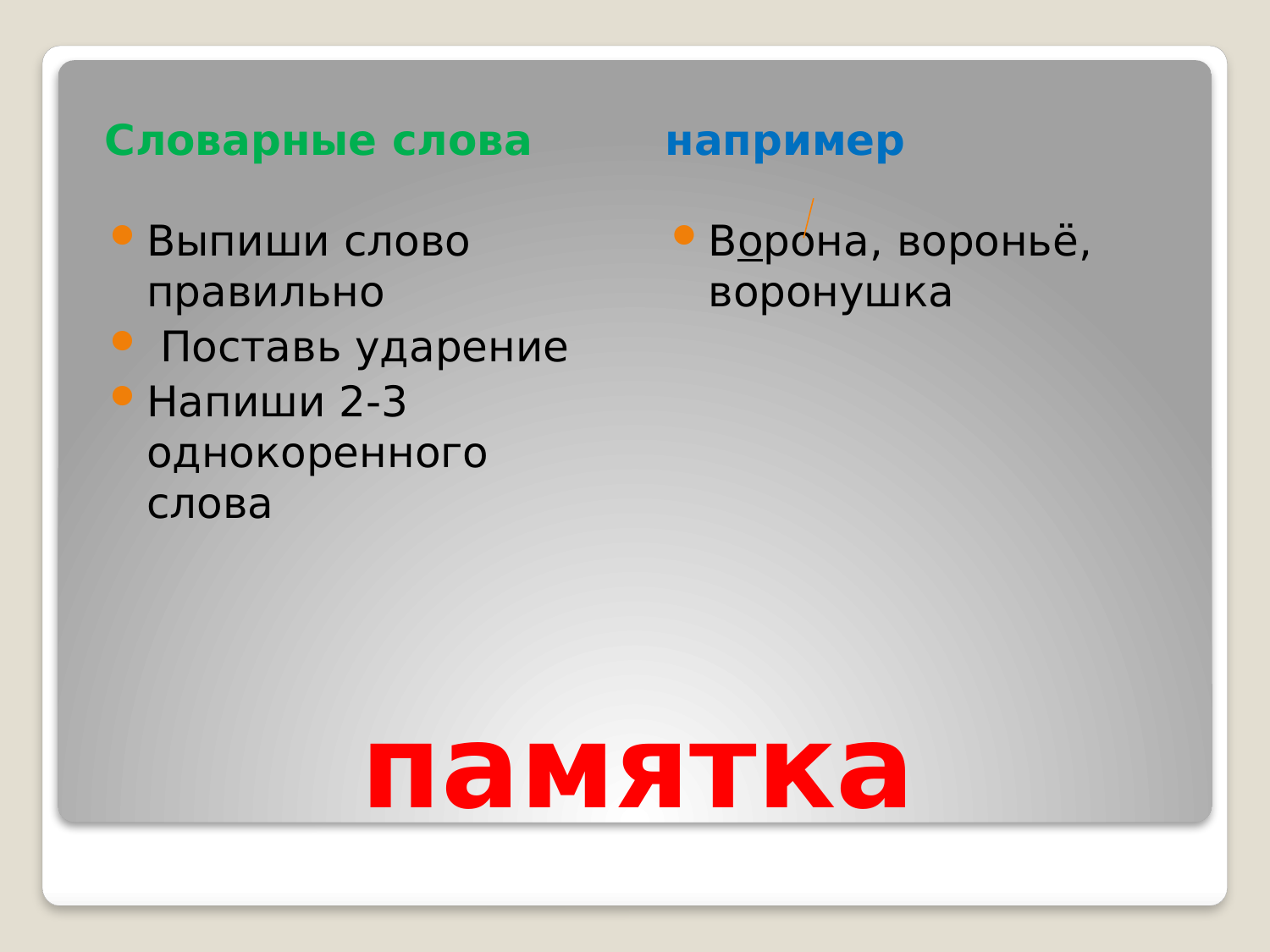

Словарные слова
например
Выпиши слово правильно
 Поставь ударение
Напиши 2-3 однокоренного слова

Ворона, вороньё, воронушка
# памятка